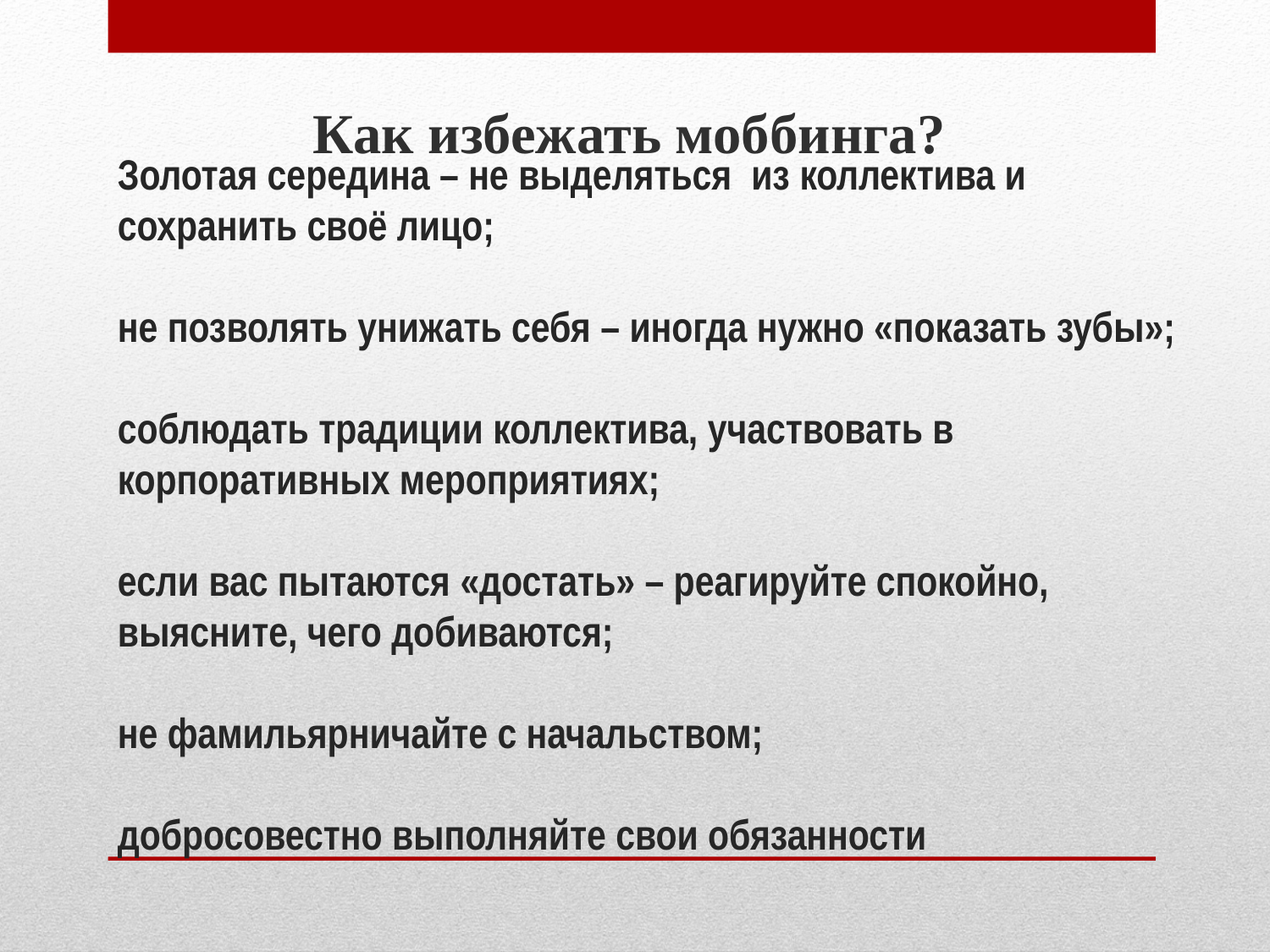

Как избежать моббинга?
# Золотая середина – не выделяться  из коллектива и сохранить своё лицо; не позволять унижать себя – иногда нужно «показать зубы»; соблюдать традиции коллектива, участвовать в корпоративных мероприятиях; если вас пытаются «достать» – реагируйте спокойно, выясните, чего добиваются; не фамильярничайте с начальством; добросовестно выполняйте свои обязанности